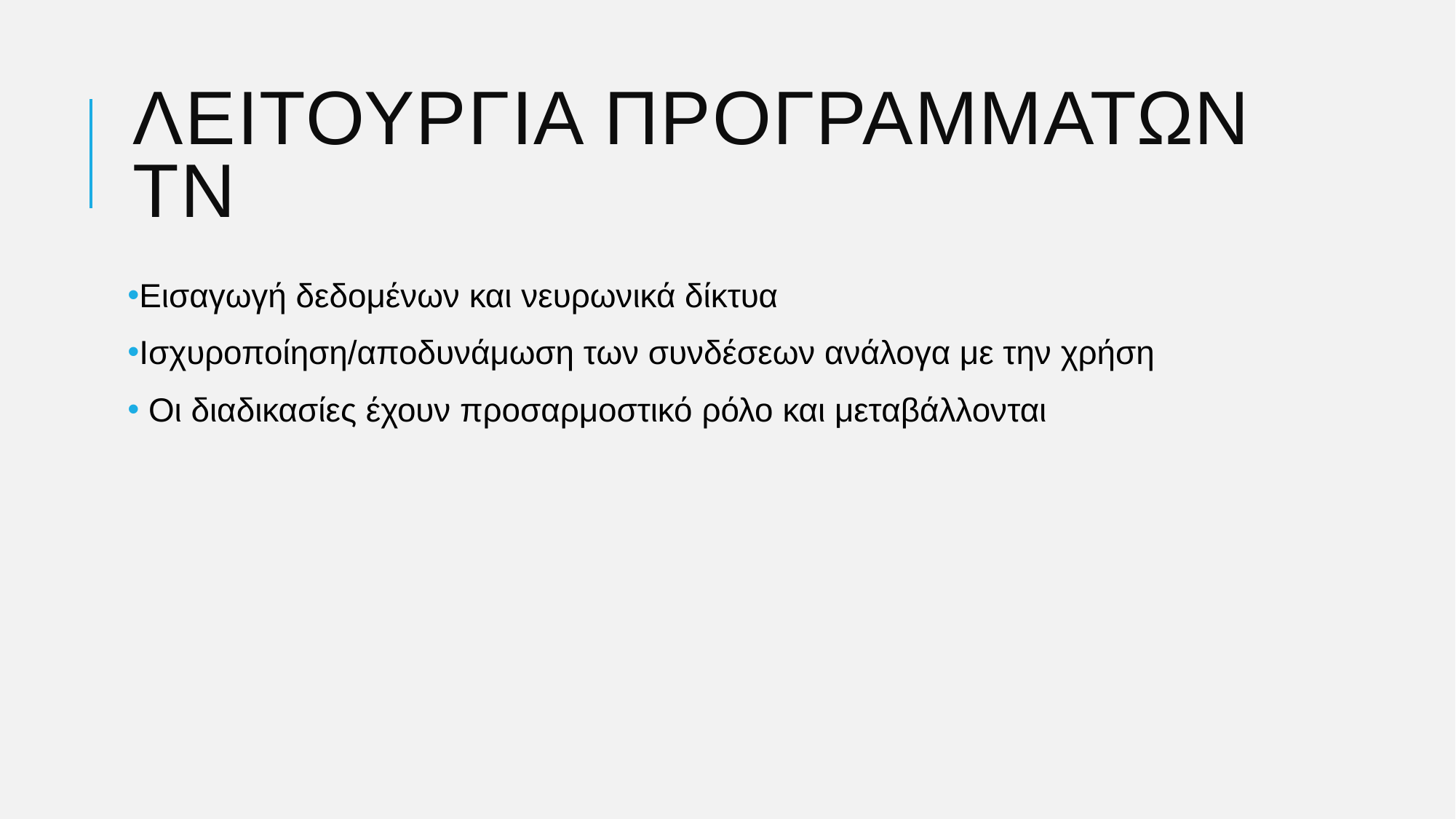

# Λειτουργια προγραμματων τν
Εισαγωγή δεδομένων και νευρωνικά δίκτυα
Ισχυροποίηση/αποδυνάμωση των συνδέσεων ανάλογα με την χρήση
 Οι διαδικασίες έχουν προσαρμοστικό ρόλο και μεταβάλλονται